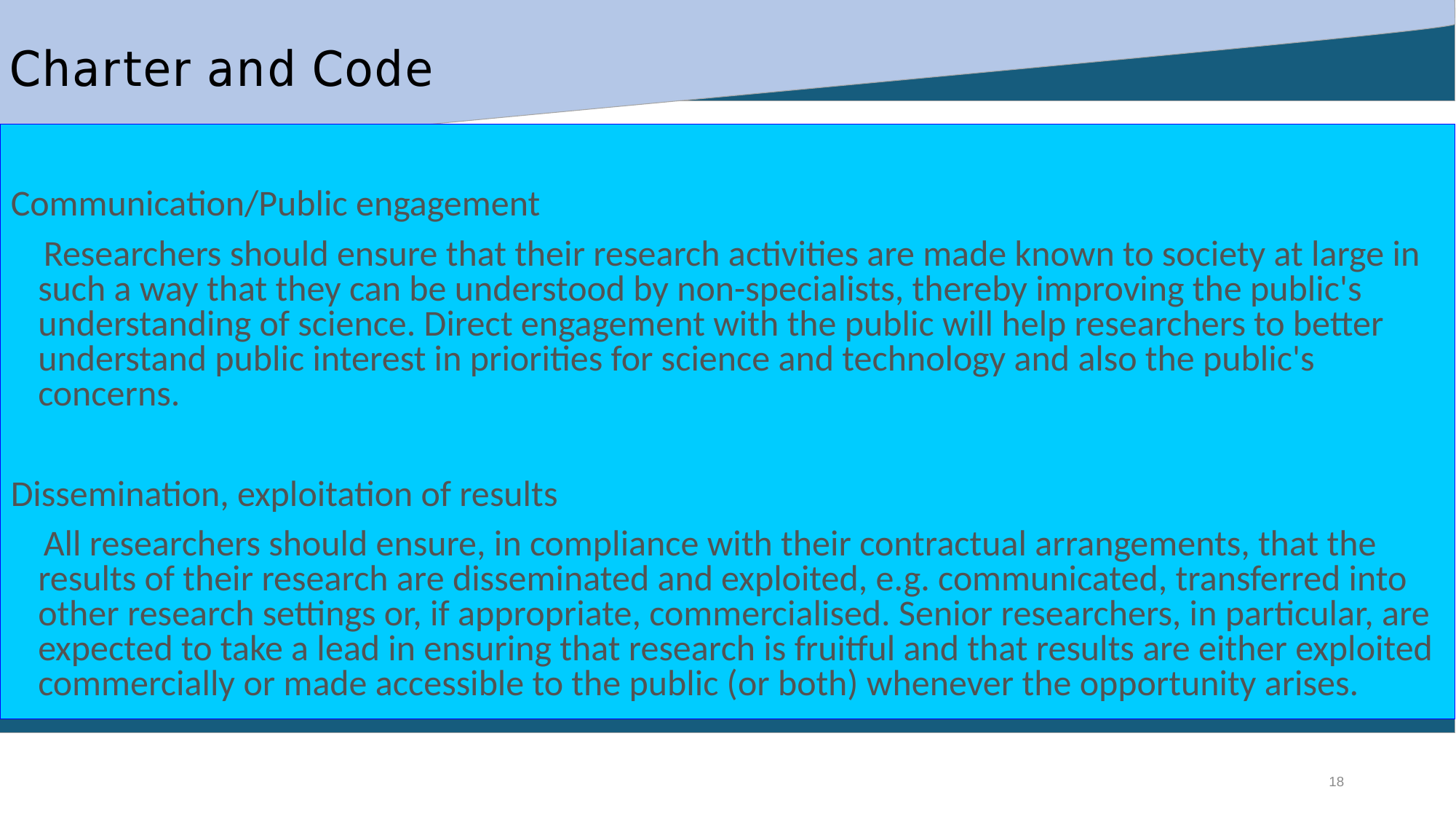

Charter and Code

Communication/Public engagement
    Researchers should ensure that their research activities are made known to society at large in such a way that they can be understood by non-specialists, thereby improving the public's understanding of science. Direct engagement with the public will help researchers to better understand public interest in priorities for science and technology and also the public's concerns.

Dissemination, exploitation of results
    All researchers should ensure, in compliance with their contractual arrangements, that the results of their research are disseminated and exploited, e.g. communicated, transferred into other research settings or, if appropriate, commercialised. Senior researchers, in particular, are expected to take a lead in ensuring that research is fruitful and that results are either exploited commercially or made accessible to the public (or both) whenever the opportunity arises.
18